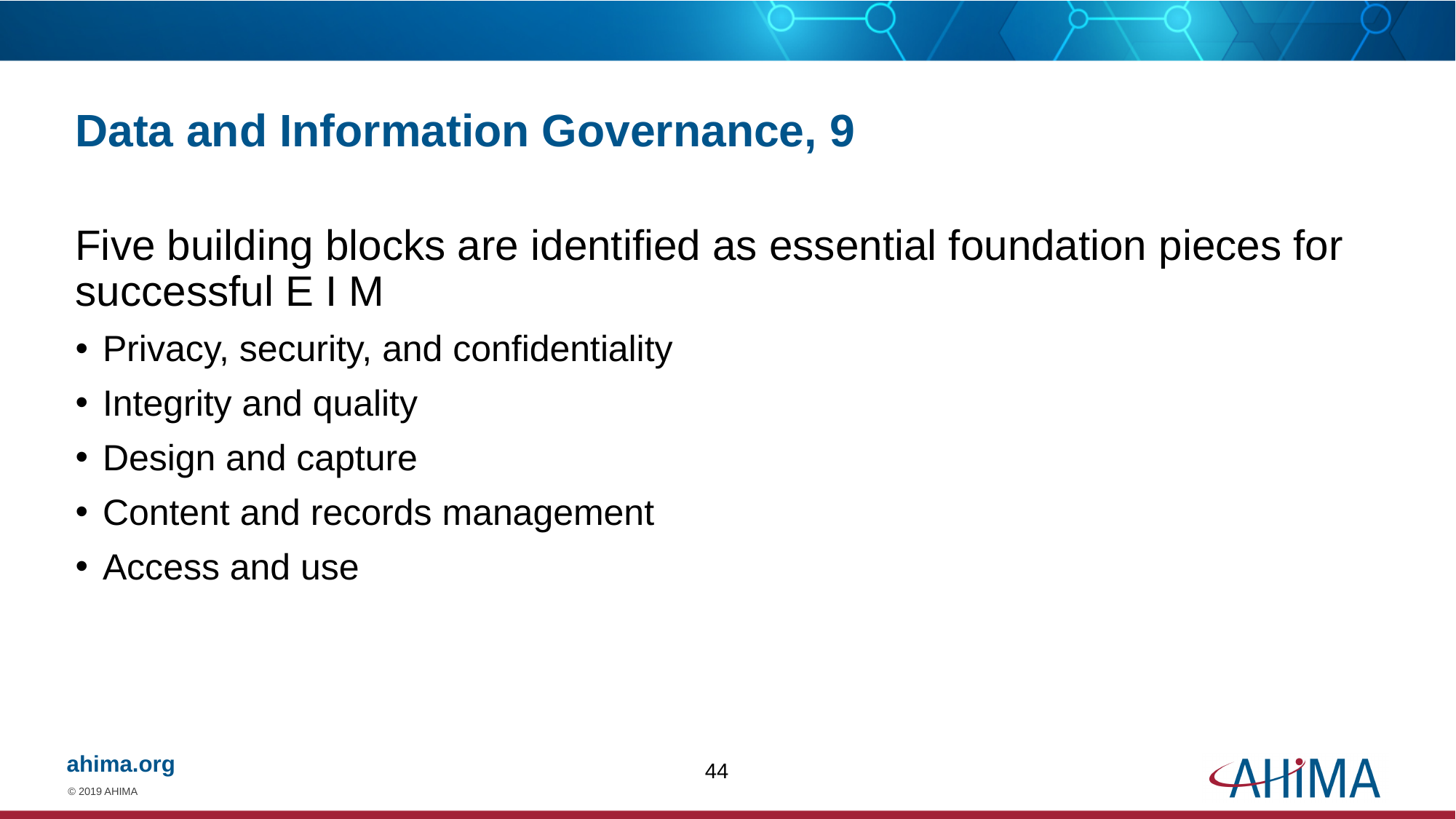

# Data and Information Governance, 9
Five building blocks are identified as essential foundation pieces for successful E I M
Privacy, security, and confidentiality
Integrity and quality
Design and capture
Content and records management
Access and use